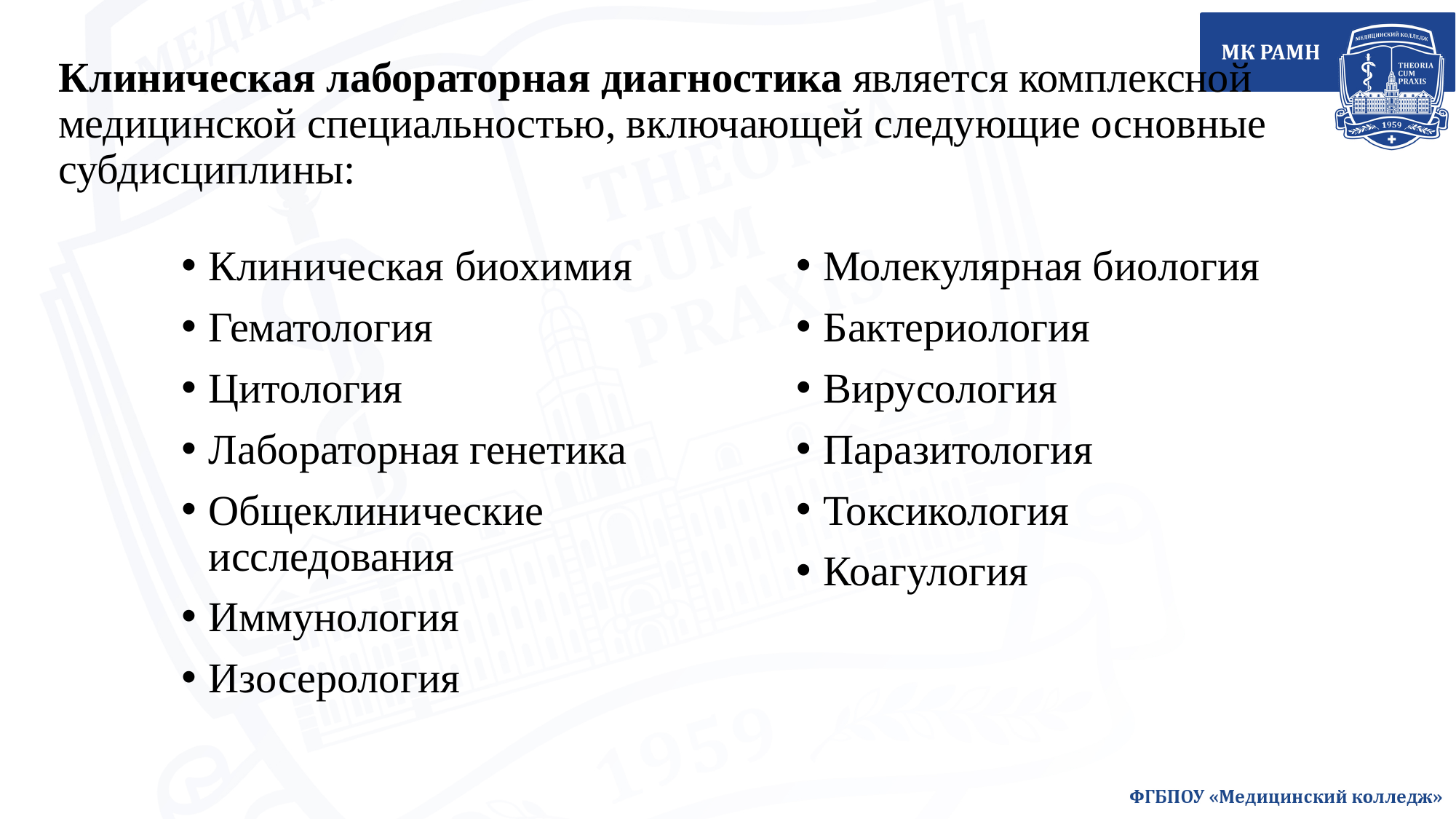

# Клиническая лабораторная диагностика является комплексной медицинской специальностью, включающей следующие основные субдисциплины:
Клиническая биохимия
Гематология
Цитология
Лабораторная генетика
Общеклинические исследования
Иммунология
Изосерология
Молекулярная биология
Бактериология
Вирусология
Паразитология
Токсикология
Коагулогия